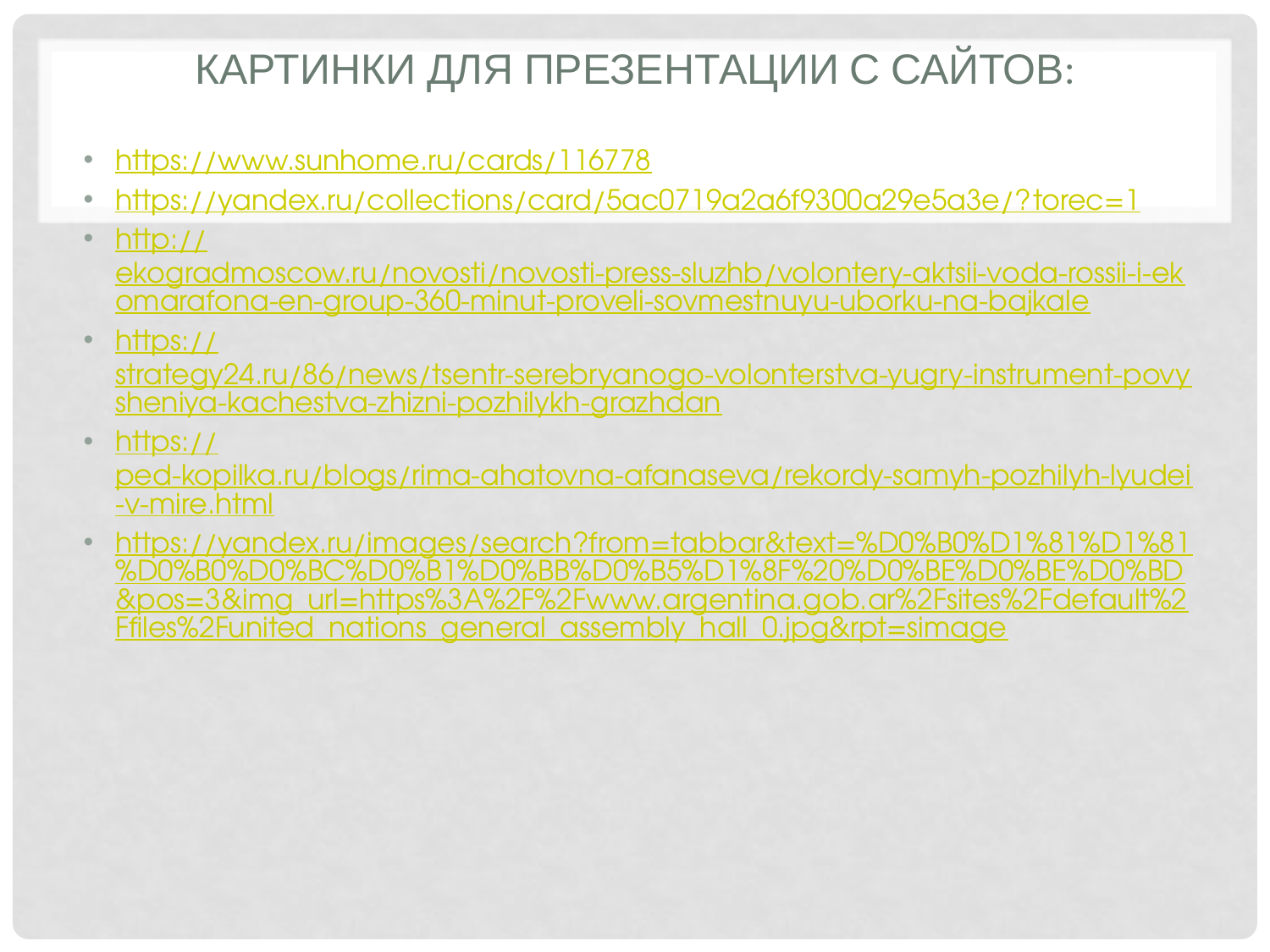

# Картинки для презентации с сайтов:
https://www.sunhome.ru/cards/116778
https://yandex.ru/collections/card/5ac0719a2a6f9300a29e5a3e/?torec=1
http://ekogradmoscow.ru/novosti/novosti-press-sluzhb/volontery-aktsii-voda-rossii-i-ekomarafona-en-group-360-minut-proveli-sovmestnuyu-uborku-na-bajkale
https://strategy24.ru/86/news/tsentr-serebryanogo-volonterstva-yugry-instrument-povysheniya-kachestva-zhizni-pozhilykh-grazhdan
https://ped-kopilka.ru/blogs/rima-ahatovna-afanaseva/rekordy-samyh-pozhilyh-lyudei-v-mire.html
https://yandex.ru/images/search?from=tabbar&text=%D0%B0%D1%81%D1%81%D0%B0%D0%BC%D0%B1%D0%BB%D0%B5%D1%8F%20%D0%BE%D0%BE%D0%BD&pos=3&img_url=https%3A%2F%2Fwww.argentina.gob.ar%2Fsites%2Fdefault%2Ffiles%2Funited_nations_general_assembly_hall_0.jpg&rpt=simage